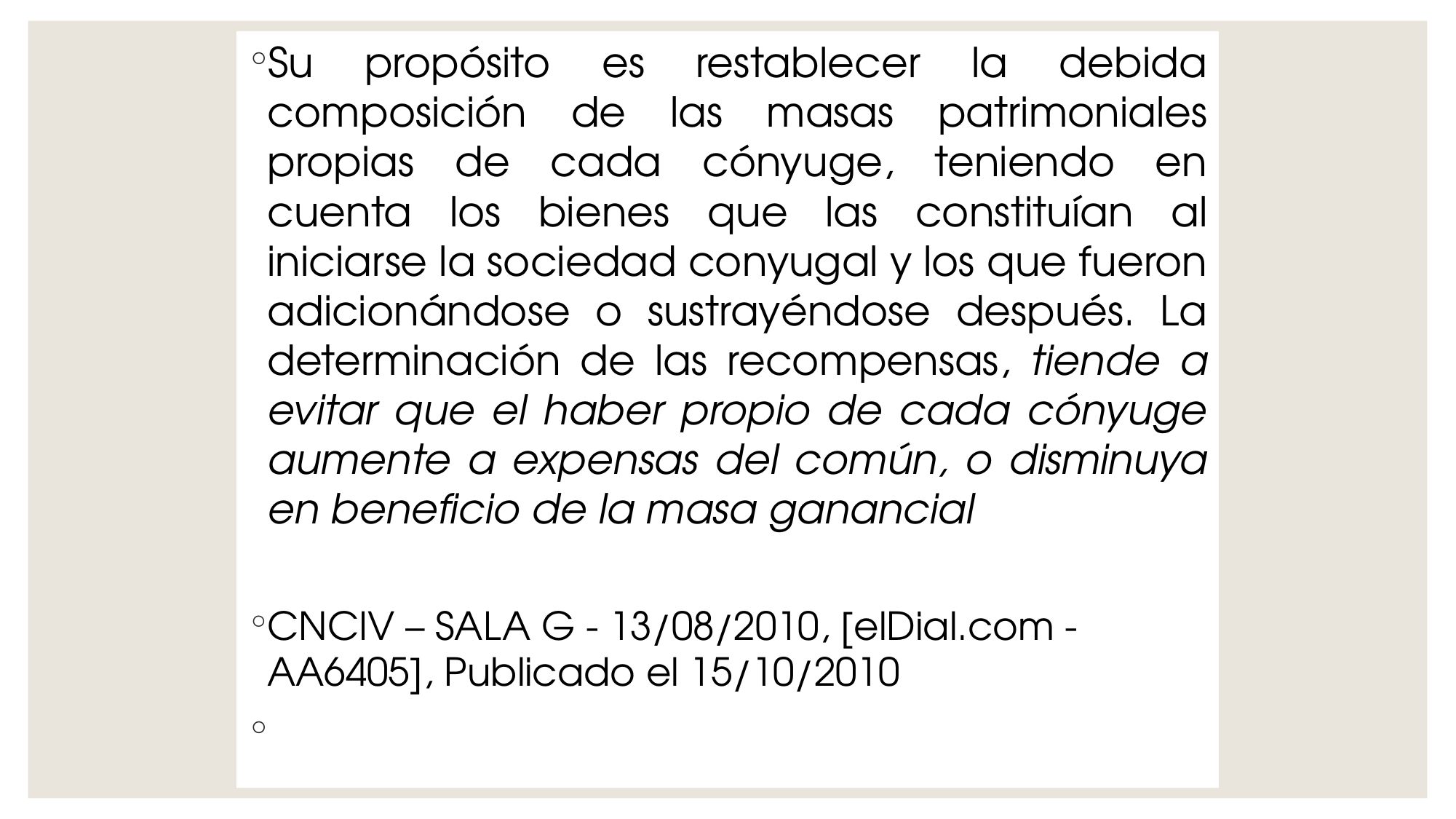

Su propósito es restablecer la debida composición de las masas patrimoniales propias de cada cónyuge, teniendo en cuenta los bienes que las constituían al iniciarse la sociedad conyugal y los que fueron adicionándose o sustrayéndose después. La determinación de las recompensas, tiende a evitar que el haber propio de cada cónyuge aumente a expensas del común, o disminuya en beneficio de la masa ganancial

CNCIV – SALA G - 13/08/2010, [elDial.com - AA6405], Publicado el 15/10/2010